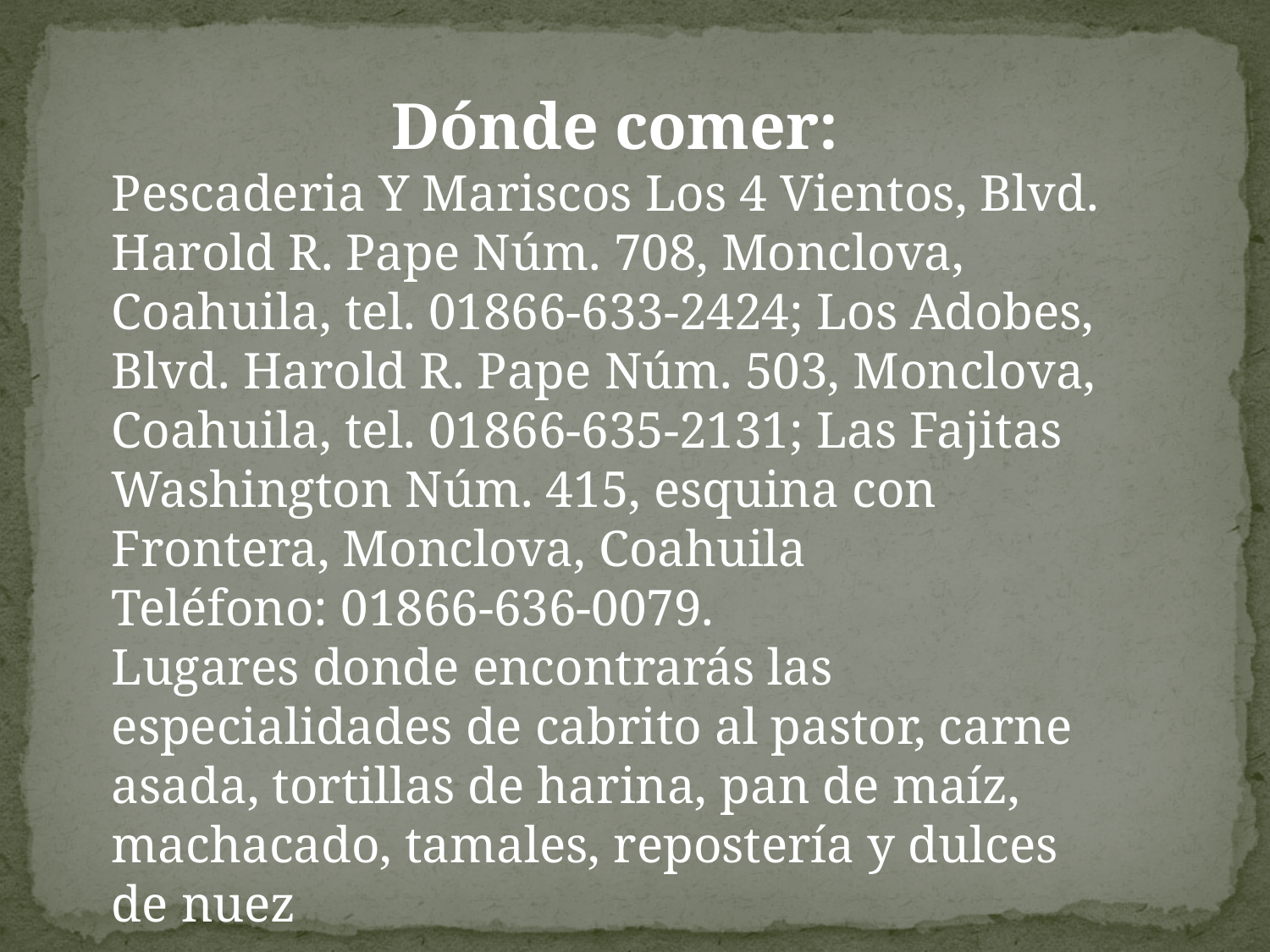

Dónde comer:
Pescaderia Y Mariscos Los 4 Vientos, Blvd. Harold R. Pape Núm. 708, Monclova, Coahuila, tel. 01866-633-2424; Los Adobes, Blvd. Harold R. Pape Núm. 503, Monclova, Coahuila, tel. 01866-635-2131; Las Fajitas Washington Núm. 415, esquina con Frontera, Monclova, Coahuila
Teléfono: 01866-636-0079.
Lugares donde encontrarás las especialidades de cabrito al pastor, carne asada, tortillas de harina, pan de maíz, machacado, tamales, repostería y dulces de nuez